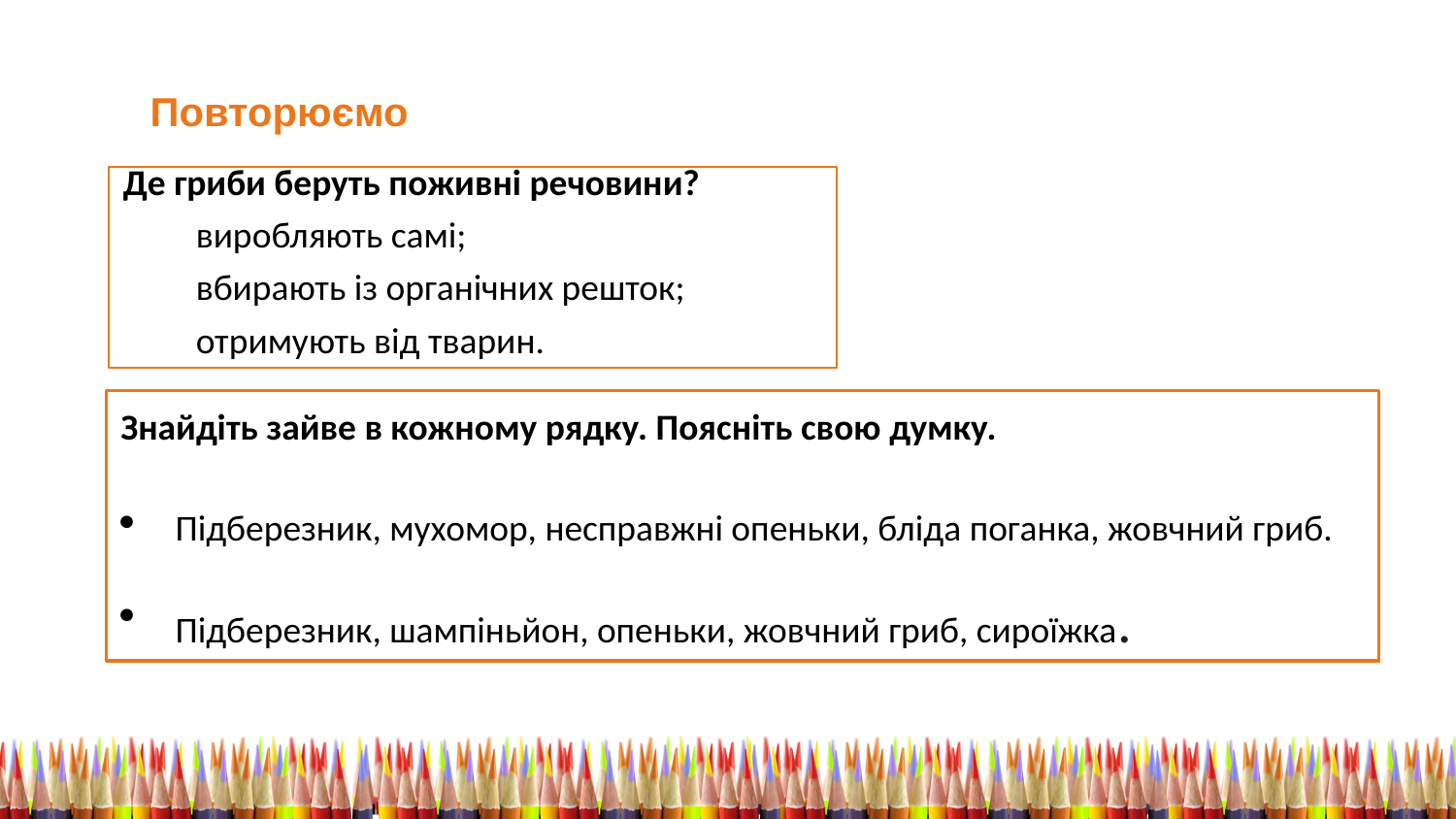

Повторюємо
Де гриби беруть поживні речовини?
виробляють самі;
вбирають із органічних решток;
отримують від тварин.
Знайдіть зайве в кожному рядку. Поясніть свою думку.

Підберезник, мухомор, несправжні опеньки, бліда поганка, жовчний гриб.

Підберезник, шампіньйон, опеньки, жовчний гриб, сироїжка.